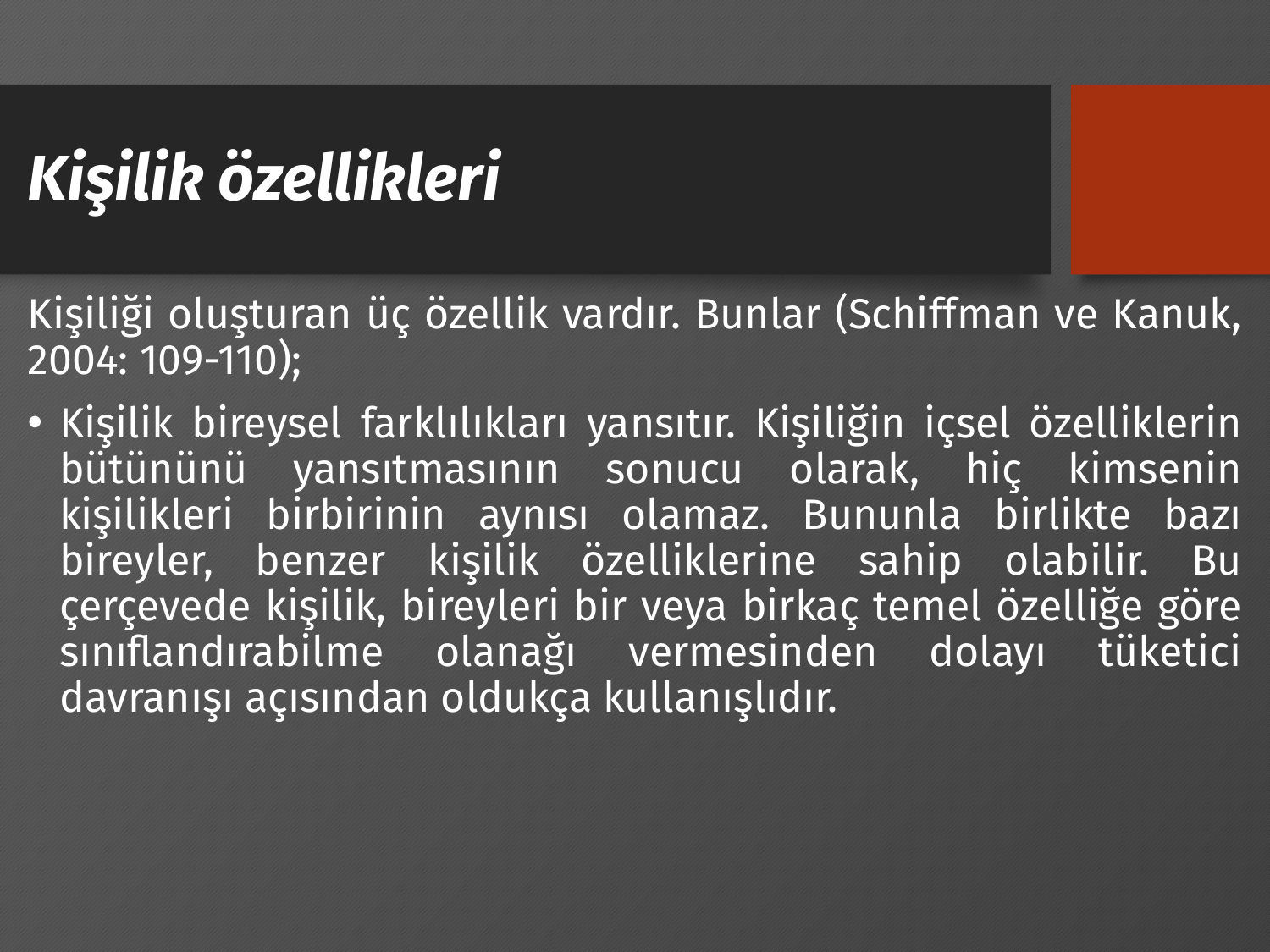

# Kişilik özellikleri
Kişiliği oluşturan üç özellik vardır. Bunlar (Schiffman ve Kanuk, 2004: 109-110);
Kişilik bireysel farklılıkları yansıtır. Kişiliğin içsel özelliklerin bütününü yansıtmasının sonucu olarak, hiç kimsenin kişilikleri birbirinin aynısı olamaz. Bununla birlikte bazı bireyler, benzer kişilik özelliklerine sahip olabilir. Bu çerçevede kişilik, bireyleri bir veya birkaç temel özelliğe göre sınıflandırabilme olanağı vermesinden dolayı tüketici davranışı açısından oldukça kullanışlıdır.